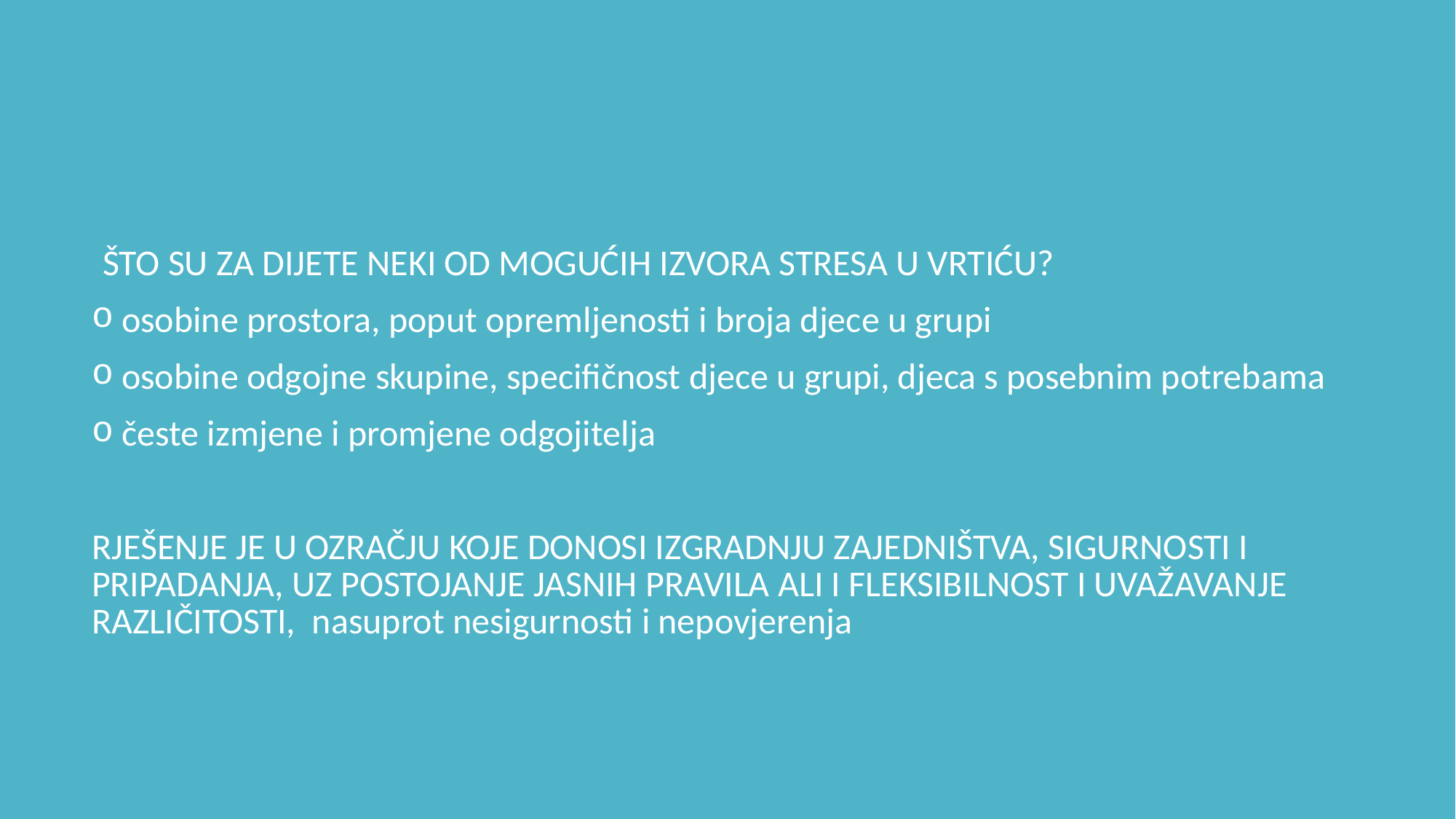

# Đ
ŠTO SU ZA DIJETE NEKI OD MOGUĆIH IZVORA STRESA U VRTIĆU?
 osobine prostora, poput opremljenosti i broja djece u grupi
 osobine odgojne skupine, specifičnost djece u grupi, djeca s posebnim potrebama
 česte izmjene i promjene odgojitelja

RJEŠENJE JE U OZRAČJU KOJE DONOSI IZGRADNJU ZAJEDNIŠTVA, SIGURNOSTI I PRIPADANJA, UZ POSTOJANJE JASNIH PRAVILA ALI I FLEKSIBILNOST I UVAŽAVANJE RAZLIČITOSTI,  nasuprot nesigurnosti i nepovjerenja